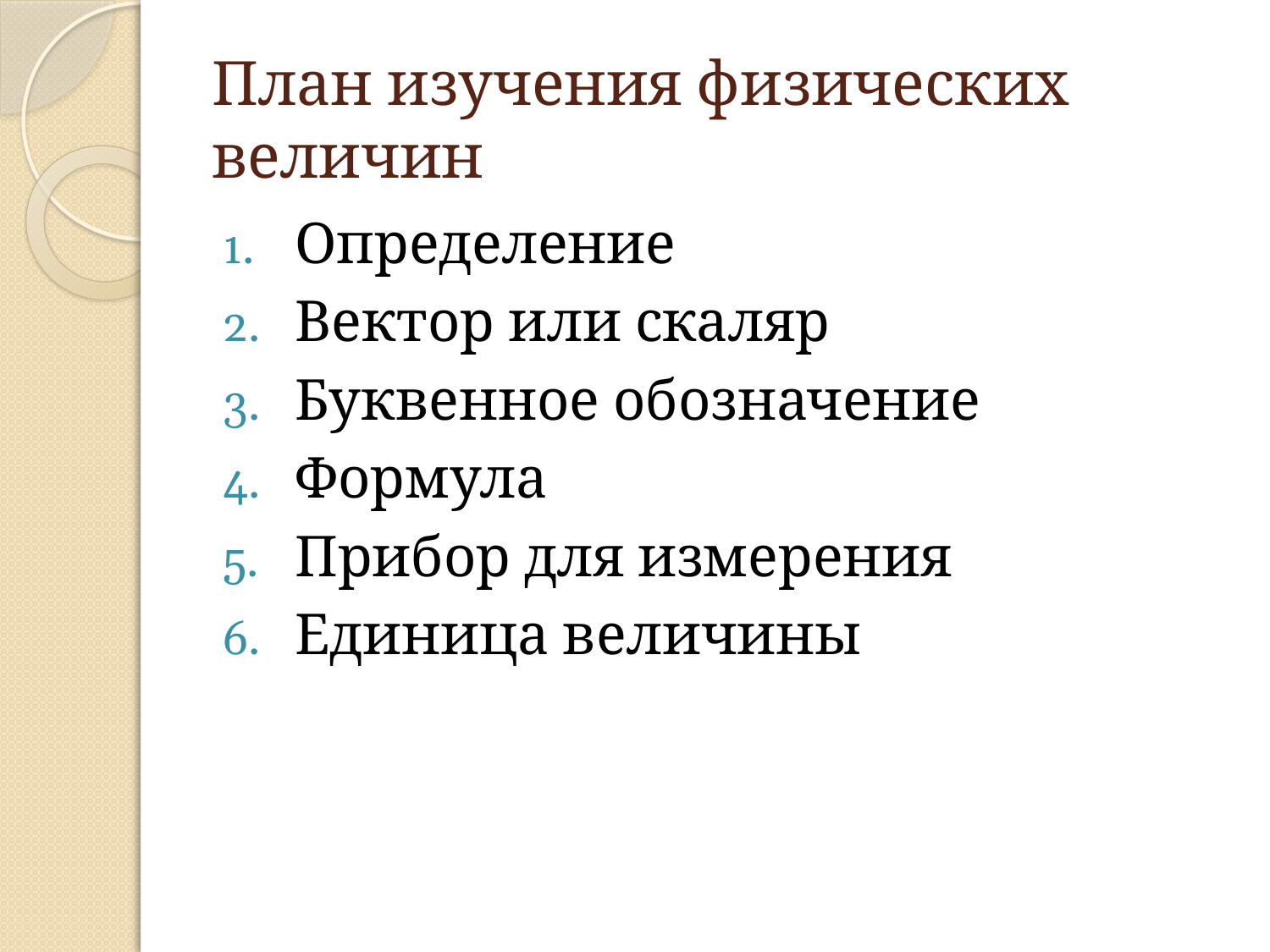

# План изучения физических величин
Определение
Вектор или скаляр
Буквенное обозначение
Формула
Прибор для измерения
Единица величины